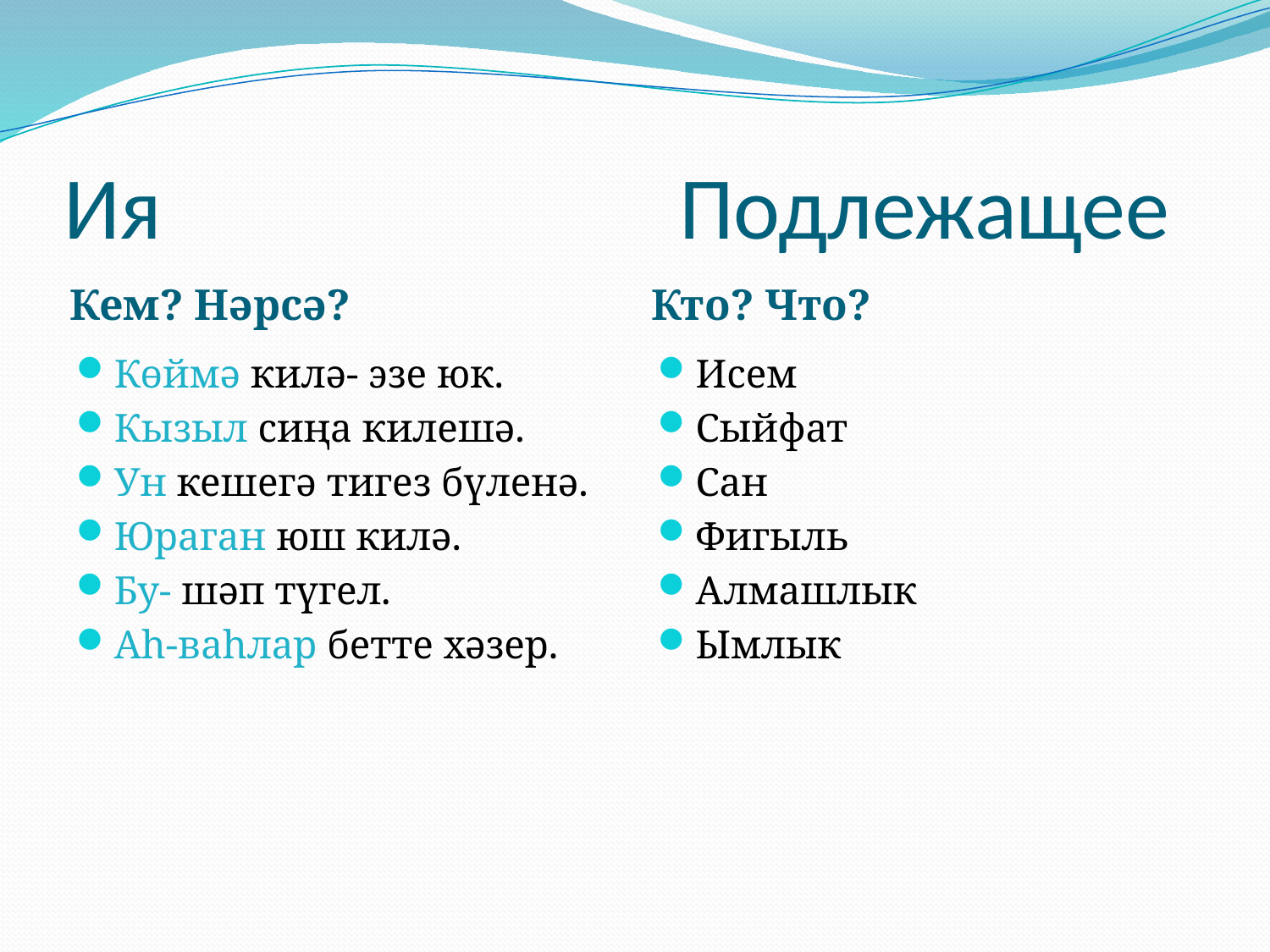

# Ия                          Подлежащее
Кем? Нәрсә?
Кто? Что?
Көймә килә- эзе юк.
Кызыл сиңа килешә.
Ун кешегә тигез бүленә.
Юраган юш килә.
Бу- шәп түгел.
Аһ-ваһлар бетте хәзер.

Исем
Сыйфат
Сан
Фигыль
Алмашлык
Ымлык